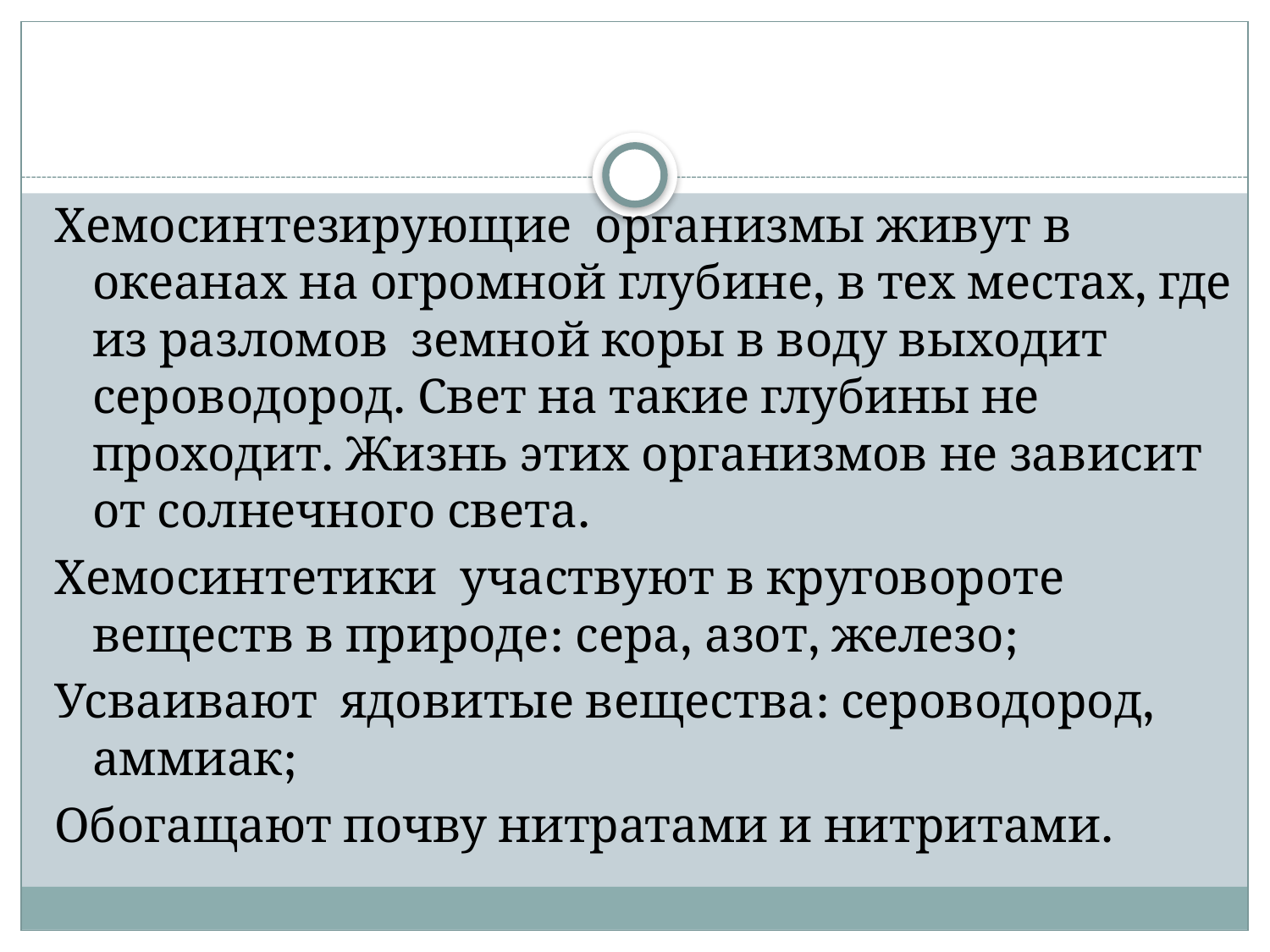

#
Хемосинтезирующие  организмы живут в океанах на огромной глубине, в тех местах, где из разломов  земной коры в воду выходит сероводород. Свет на такие глубины не проходит. Жизнь этих организмов не зависит от солнечного света.
Хемосинтетики  участвуют в круговороте веществ в природе: сера, азот, железо;
Усваивают  ядовитые вещества: сероводород, аммиак;
Обогащают почву нитратами и нитритами.